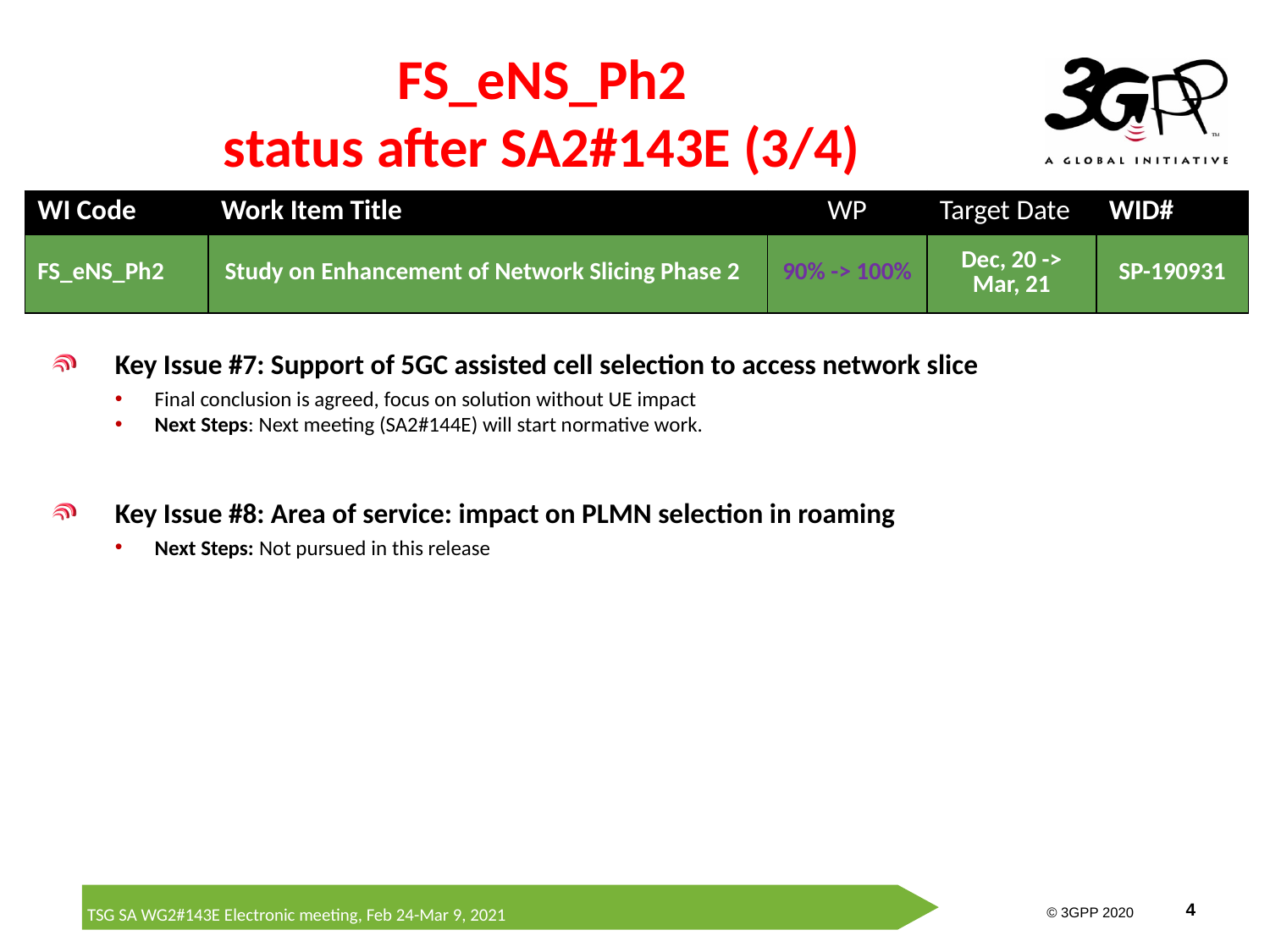

# FS_eNS_Ph2 status after SA2#143E (3/4)
| WI Code | Work Item Title | WP | Target Date | WID# |
| --- | --- | --- | --- | --- |
| FS\_eNS\_Ph2 | Study on Enhancement of Network Slicing Phase 2 | 90% -> 100% | Dec, 20 -> Mar, 21 | SP-190931 |
Key Issue #7: Support of 5GC assisted cell selection to access network slice
Final conclusion is agreed, focus on solution without UE impact
Next Steps: Next meeting (SA2#144E) will start normative work.

Key Issue #8: Area of service: impact on PLMN selection in roaming
Next Steps: Not pursued in this release